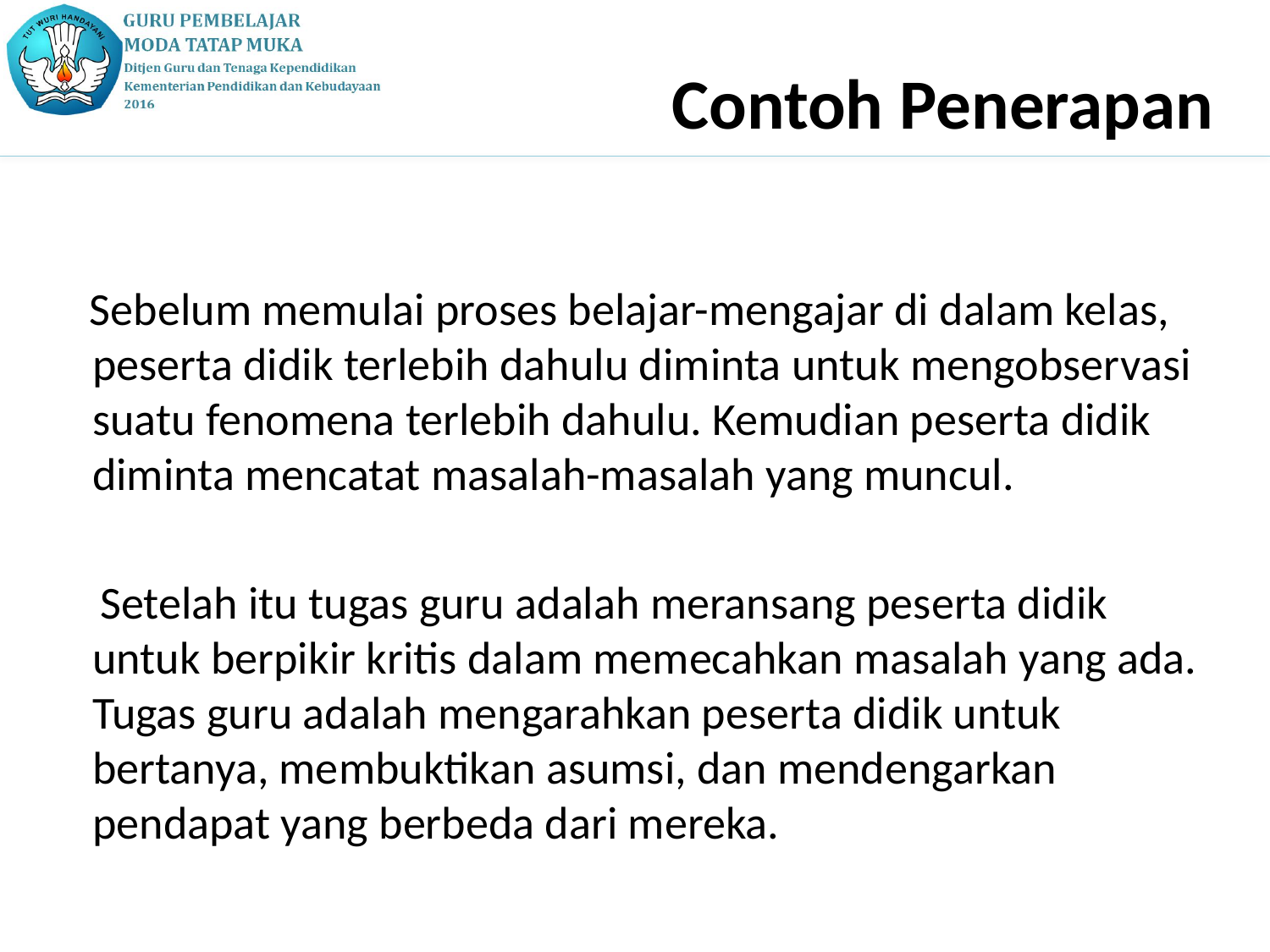

# Contoh Penerapan
 Sebelum memulai proses belajar-mengajar di dalam kelas, peserta didik terlebih dahulu diminta untuk mengobservasi suatu fenomena terlebih dahulu. Kemudian peserta didik diminta mencatat masalah-masalah yang muncul.

  Setelah itu tugas guru adalah meransang peserta didik untuk berpikir kritis dalam memecahkan masalah yang ada. Tugas guru adalah mengarahkan peserta didik untuk bertanya, membuktikan asumsi, dan mendengarkan pendapat yang berbeda dari mereka.